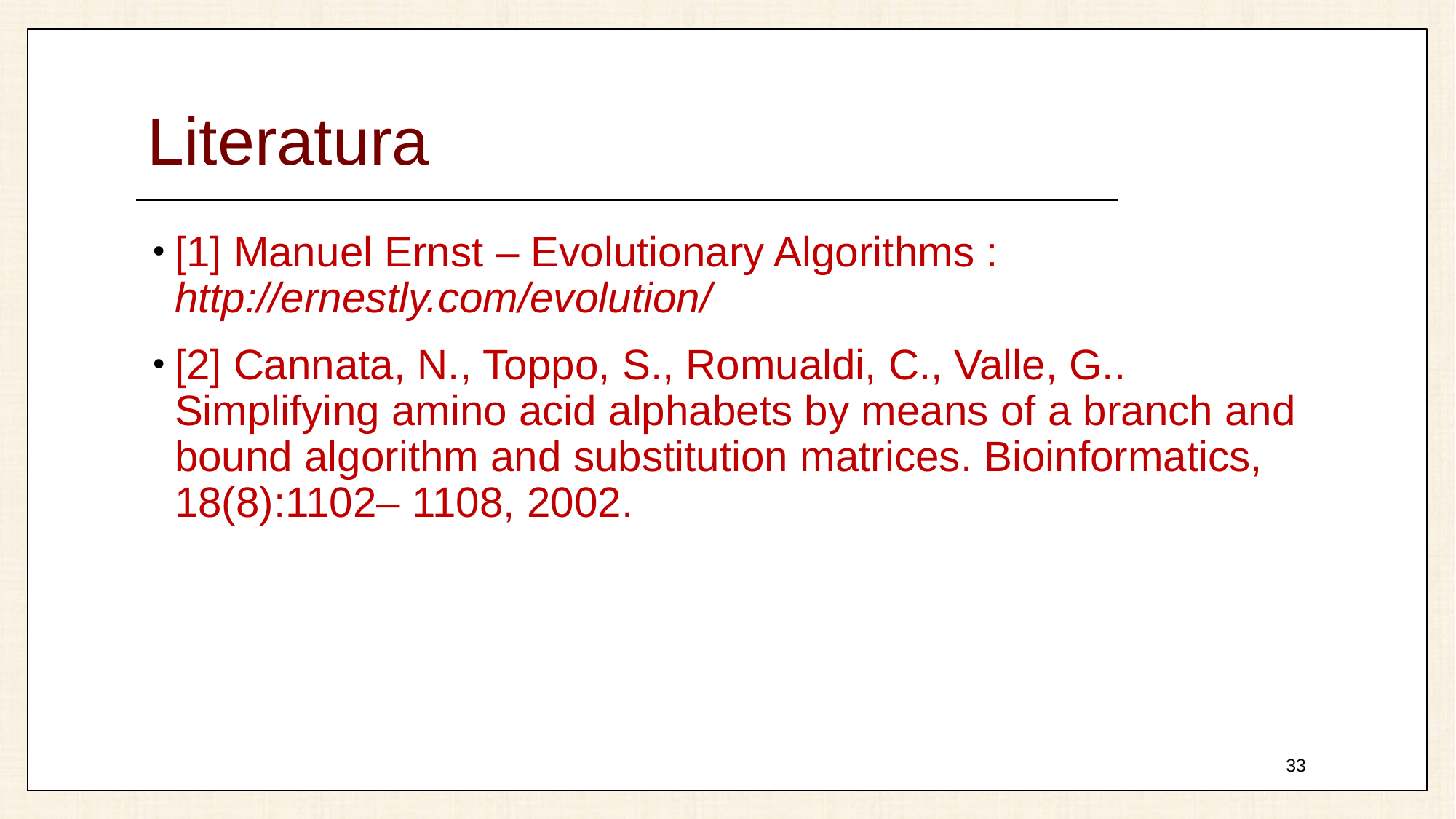

# Literatura
[1] Manuel Ernst – Evolutionary Algorithms : http://ernestly.com/evolution/
[2] Cannata, N., Toppo, S., Romualdi, C., Valle, G.. Simplifying amino acid alphabets by means of a branch and bound algorithm and substitution matrices. Bioinformatics, 18(8):1102– 1108, 2002.
33